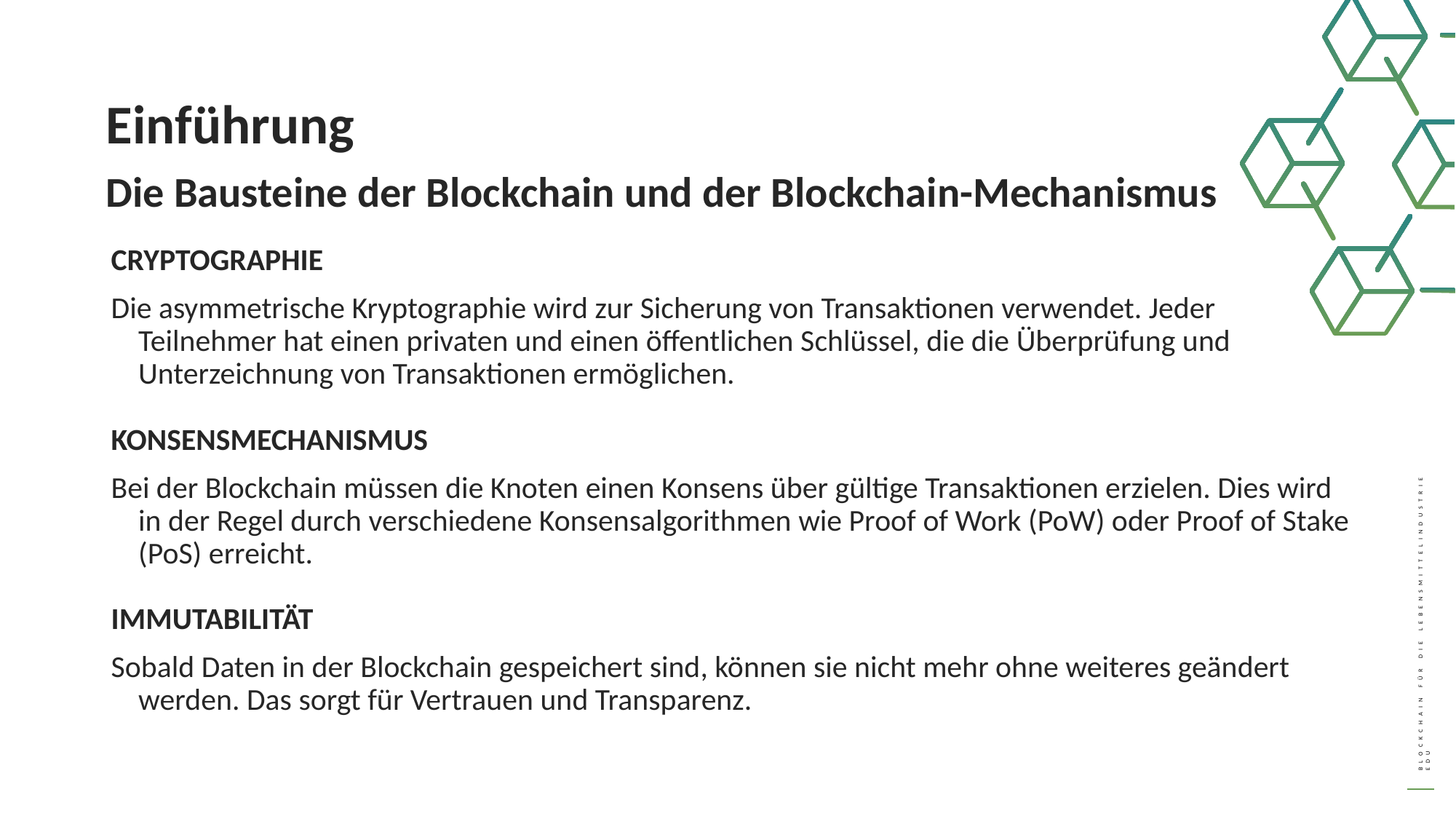

Einführung
Die Bausteine der Blockchain und der Blockchain-Mechanismus
CRYPTOGRAPHIE
Die asymmetrische Kryptographie wird zur Sicherung von Transaktionen verwendet. Jeder Teilnehmer hat einen privaten und einen öffentlichen Schlüssel, die die Überprüfung und Unterzeichnung von Transaktionen ermöglichen.
KONSENSMECHANISMUS
Bei der Blockchain müssen die Knoten einen Konsens über gültige Transaktionen erzielen. Dies wird in der Regel durch verschiedene Konsensalgorithmen wie Proof of Work (PoW) oder Proof of Stake (PoS) erreicht.
IMMUTABILITÄT
Sobald Daten in der Blockchain gespeichert sind, können sie nicht mehr ohne weiteres geändert werden. Das sorgt für Vertrauen und Transparenz.